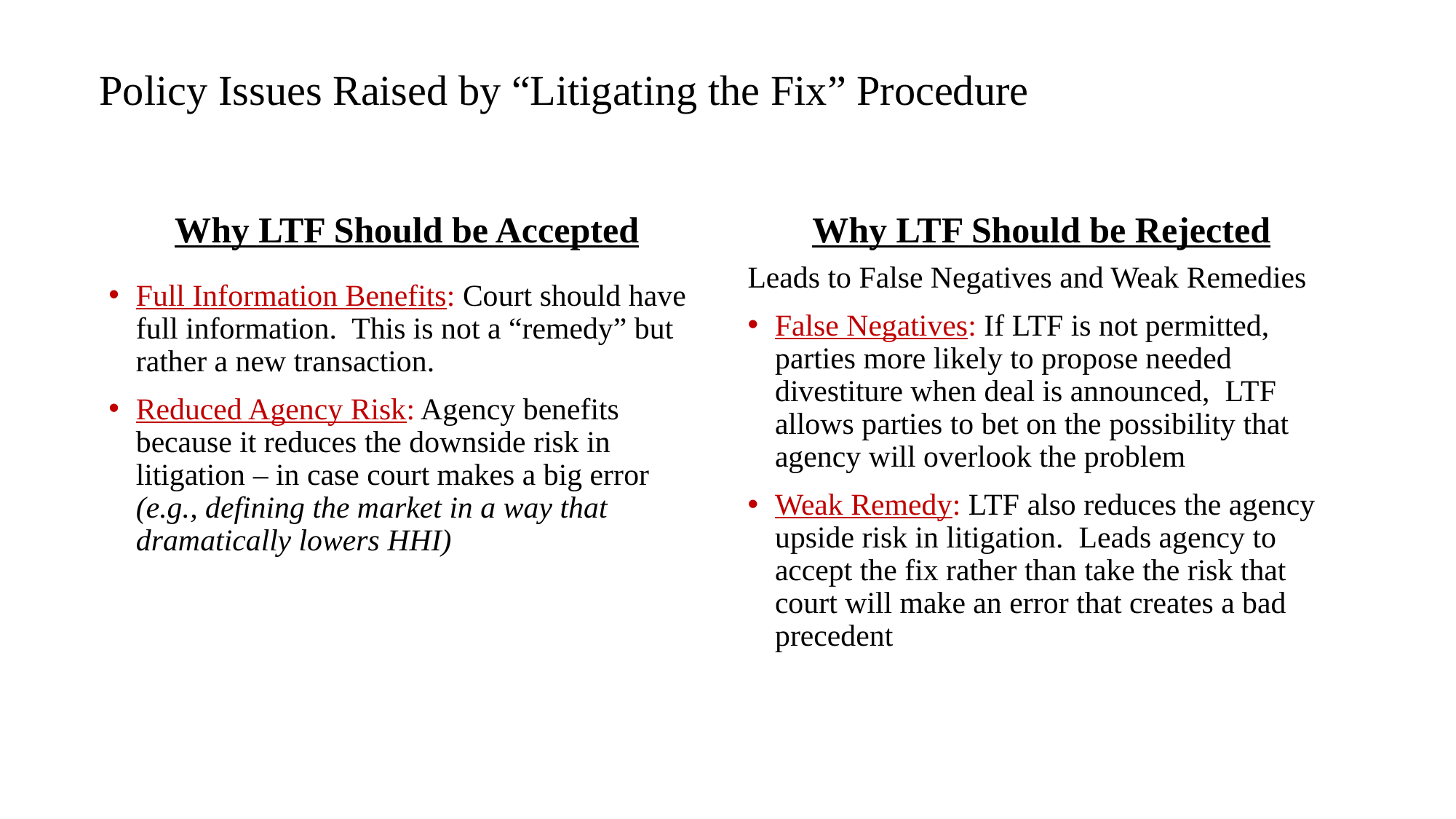

# Policy Issues Raised by “Litigating the Fix” Procedure
Why LTF Should be Rejected
Why LTF Should be Accepted
Leads to False Negatives and Weak Remedies
False Negatives: If LTF is not permitted, parties more likely to propose needed divestiture when deal is announced,  LTF allows parties to bet on the possibility that agency will overlook the problem
Weak Remedy: LTF also reduces the agency upside risk in litigation.  Leads agency to accept the fix rather than take the risk that court will make an error that creates a bad precedent
Full Information Benefits: Court should have full information.  This is not a “remedy” but rather a new transaction.
Reduced Agency Risk: Agency benefits because it reduces the downside risk in litigation – in case court makes a big error (e.g., defining the market in a way that dramatically lowers HHI)